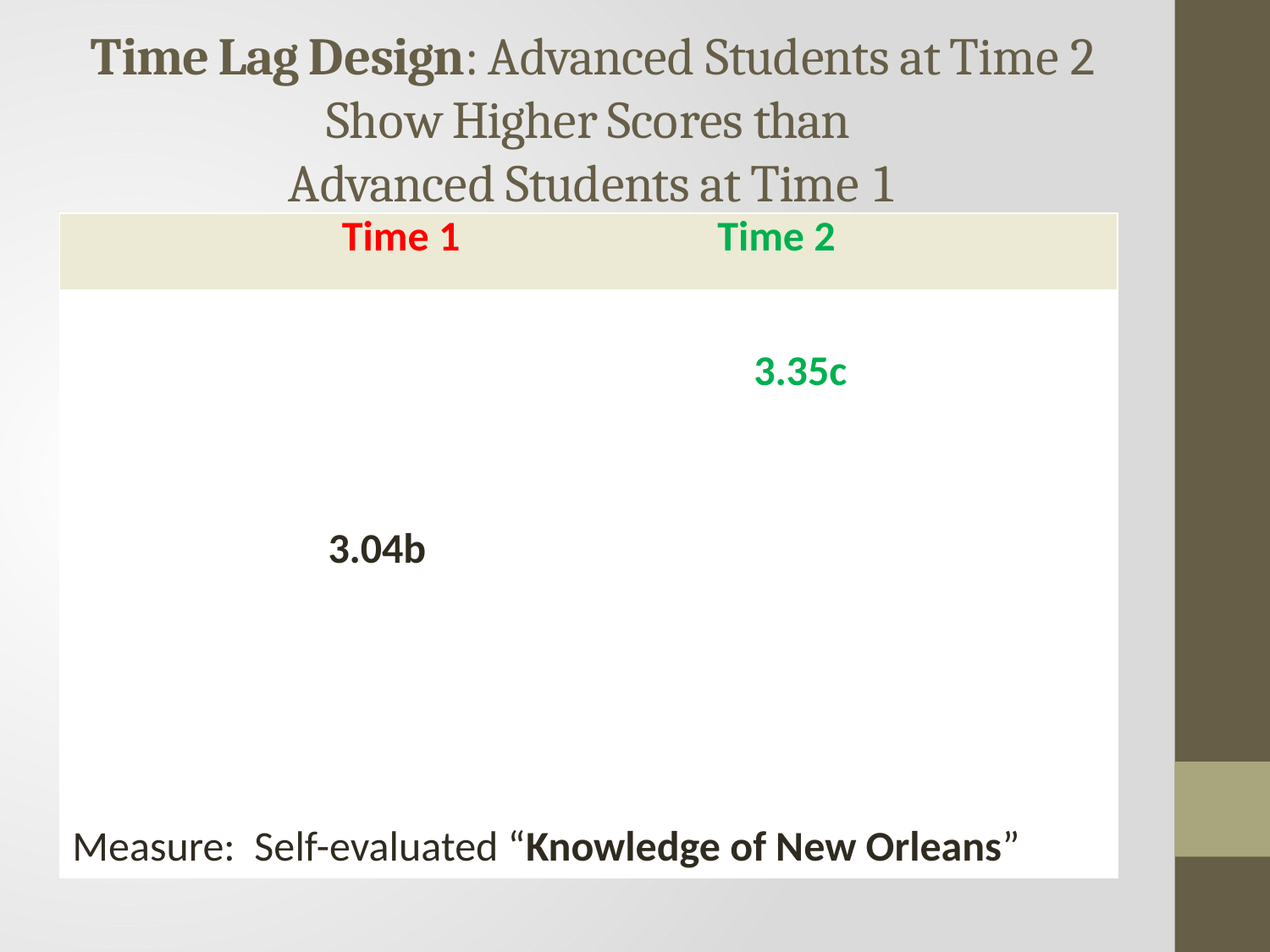

# Time Lag Design: Advanced Students at Time 2 Show Higher Scores than Advanced Students at Time 1
| Time 1 Time 2 |  |  |  |  |
| --- | --- | --- | --- | --- |
|  |  |  |  |  |
|  |  |  | 3.35c |  |
|  |  |  |  |  |
|  |  |  |  |  |
|  | 3.04b |  |  |  |
|  |  |  |  |  |
|  |  |  |  |  |
| Measure: Self-evaluated “Knowledge of New Orleans” |  |  |  |  |